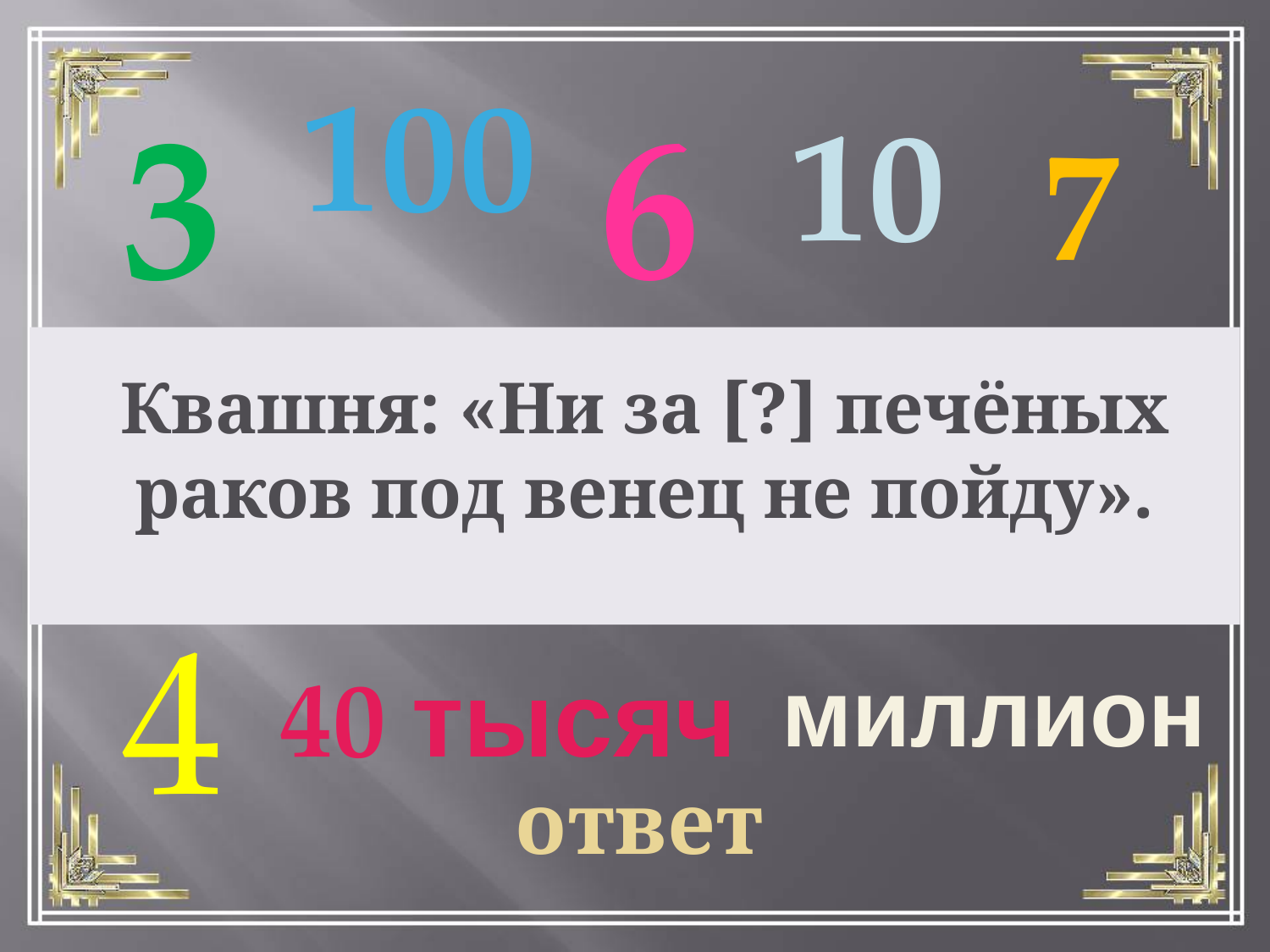

100
3
6
10
7

Квашня: «Ни за [?] печёных раков под венец не пойду».
4
  миллион
40 тысяч
ответ